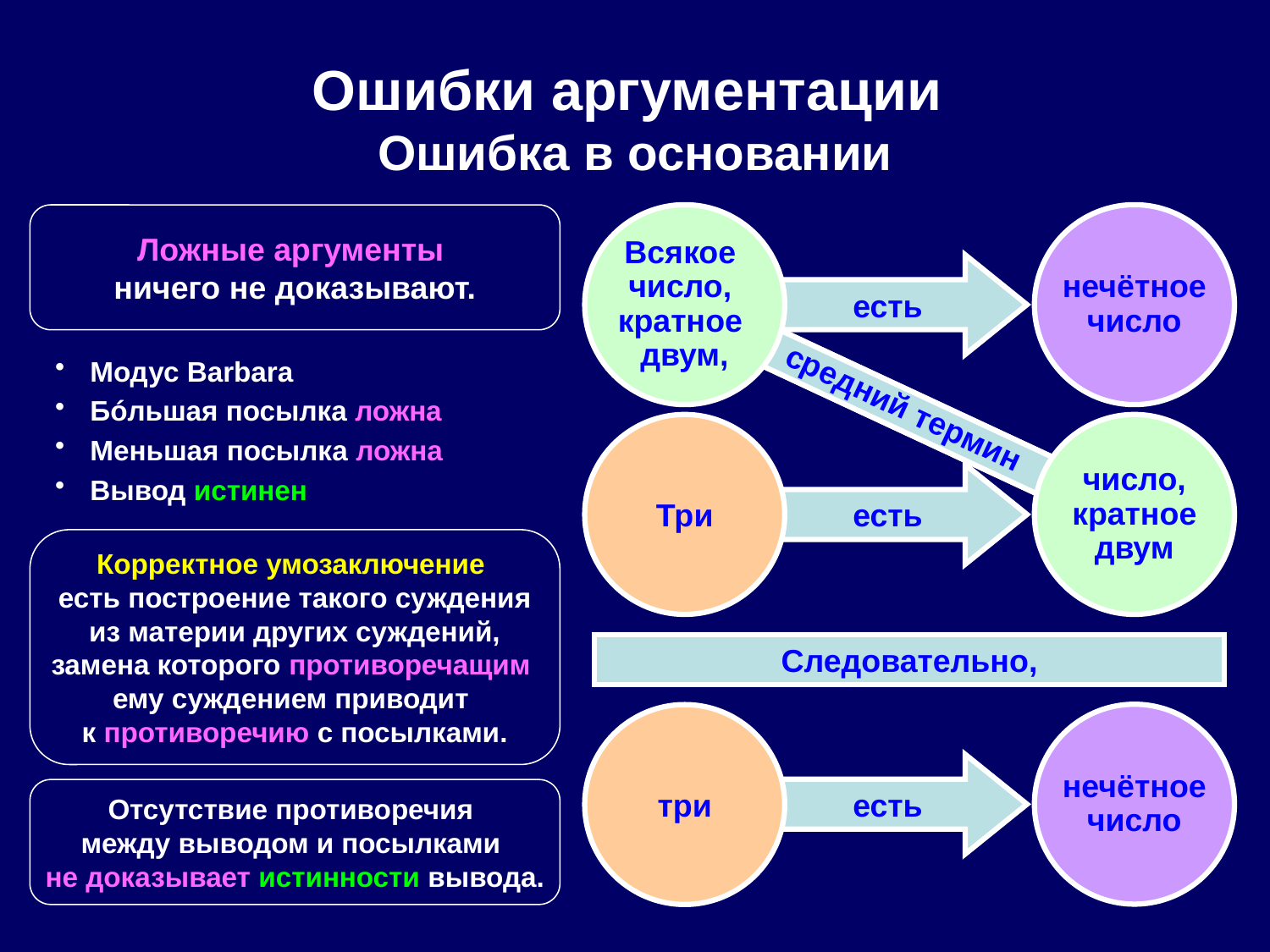

# Ошибки аргументации Ошибка в основании
Всякое
число,
кратное
двум,
нечётное
число
Ложные аргументы
ничего не доказывают.
есть
Модус Barbara
Бóльшая посылка ложна
Меньшая посылка ложна
Вывод истинен
есть
средний термин
Три
число,
кратное
двум
есть
Корректное умозаключение
есть построение такого суждения из материи других суждений, замена которого противоречащим
ему суждением приводит
к противоречию с посылками.
Следовательно,
нечётное
число
три
есть
Отсутствие противоречия
между выводом и посылками
не доказывает истинности вывода.